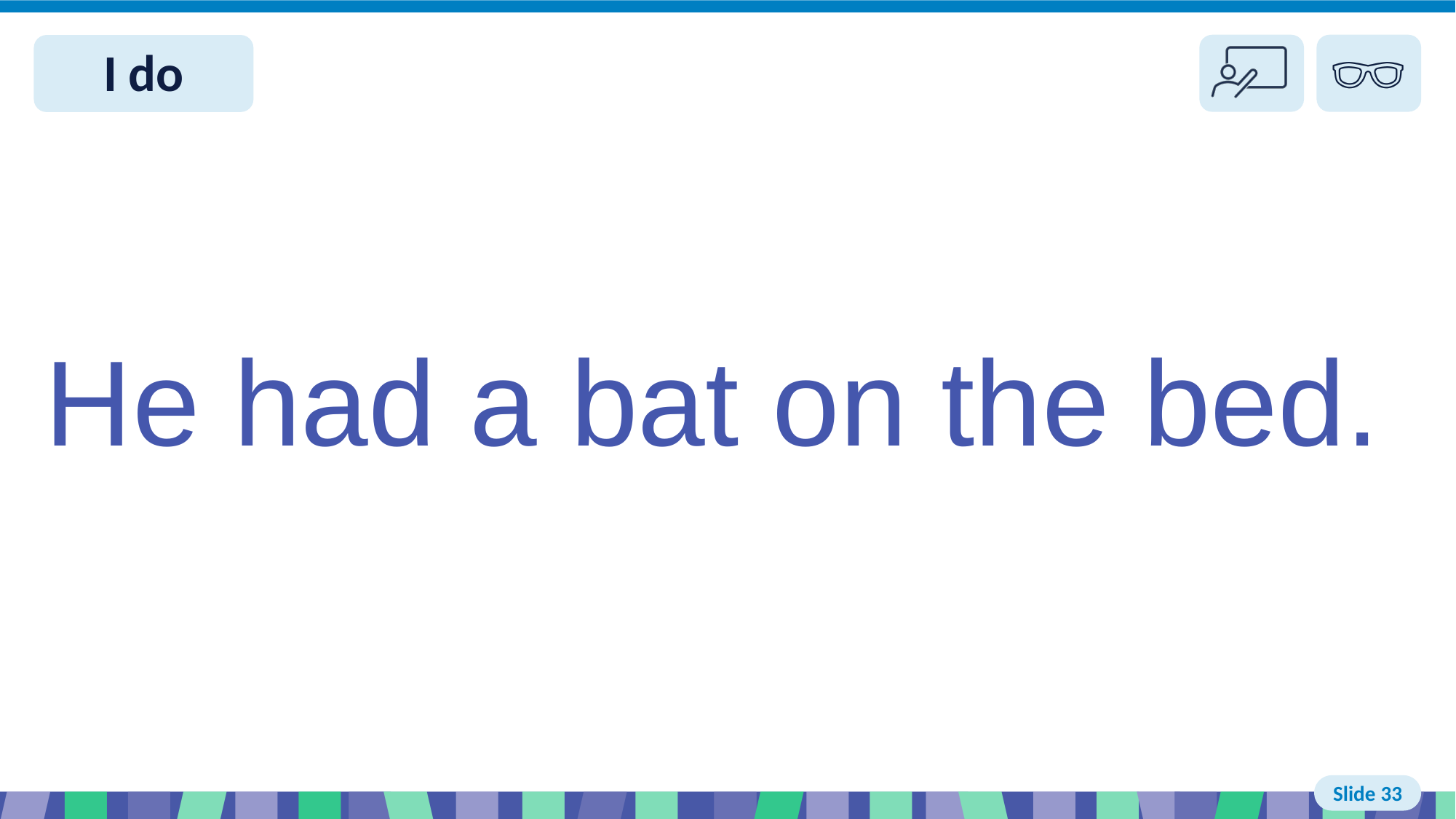

# Slide 33 I do read
He had a bat on the bed.